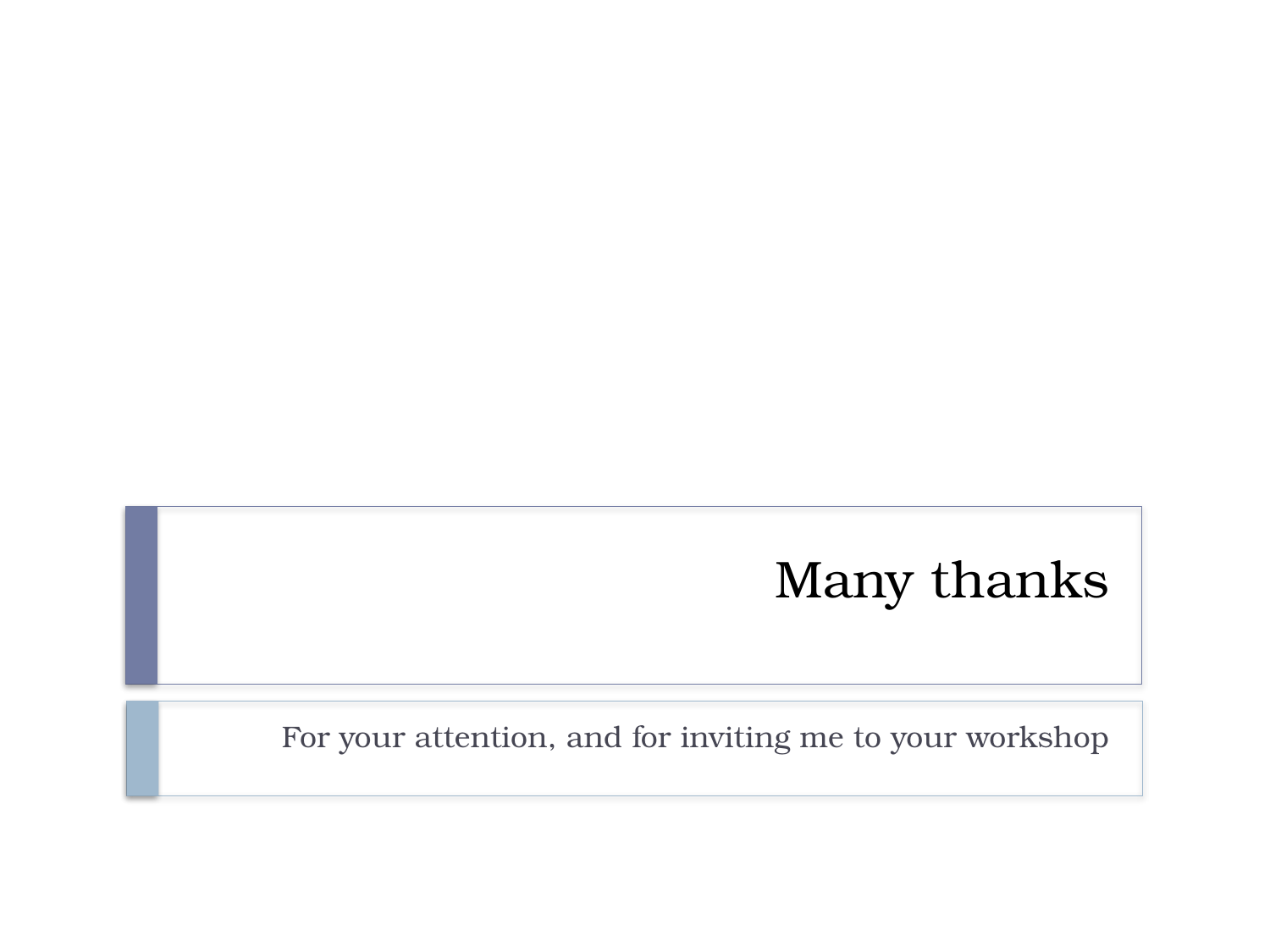

# Many thanks
For your attention, and for inviting me to your workshop